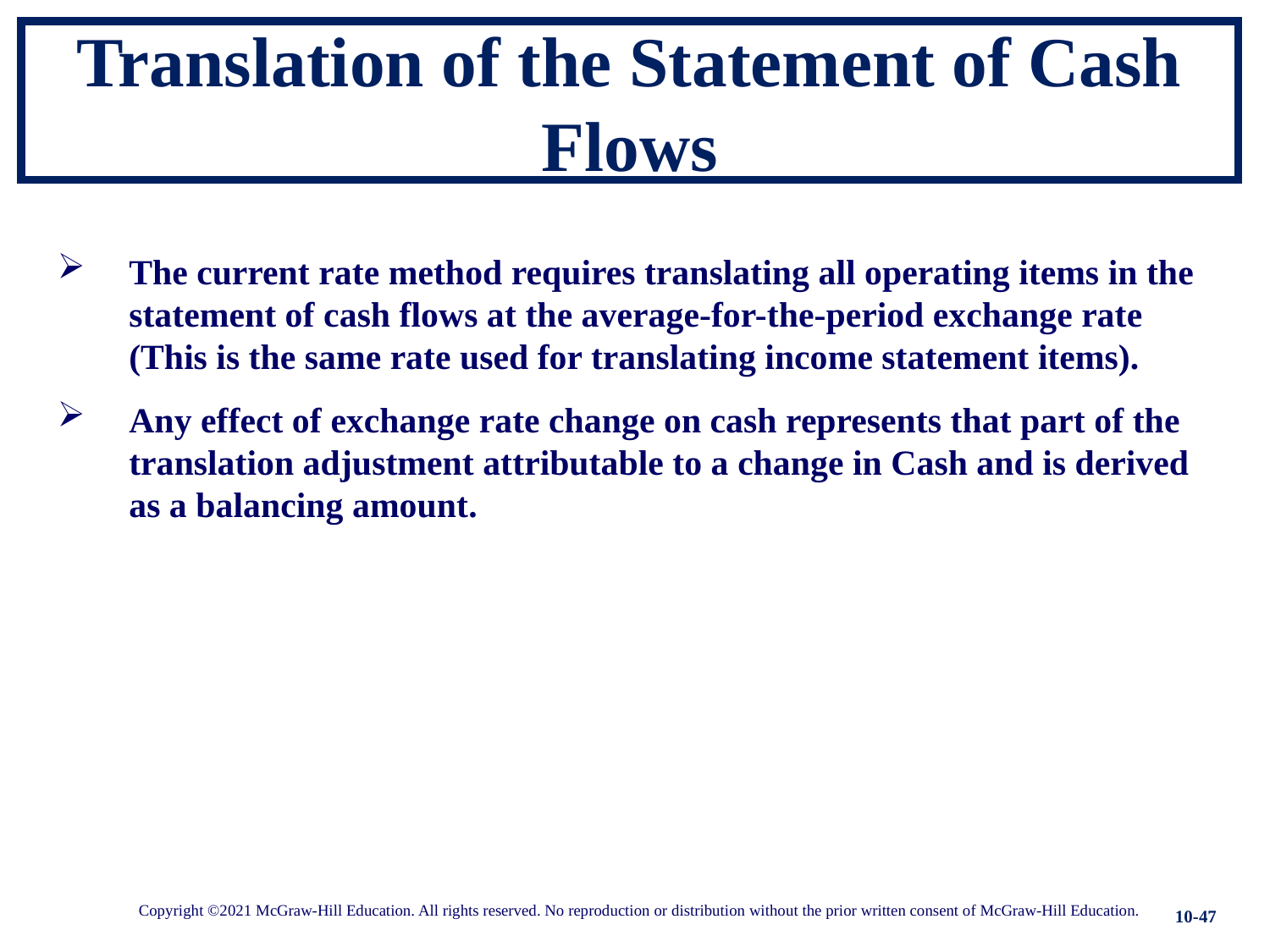

# Translation of the Statement of Cash Flows
The current rate method requires translating all operating items in the statement of cash flows at the average-for-the-period exchange rate (This is the same rate used for translating income statement items).
Any effect of exchange rate change on cash represents that part of the translation adjustment attributable to a change in Cash and is derived as a balancing amount.

10-47
Copyright ©2021 McGraw-Hill Education. All rights reserved. No reproduction or distribution without the prior written consent of McGraw-Hill Education.